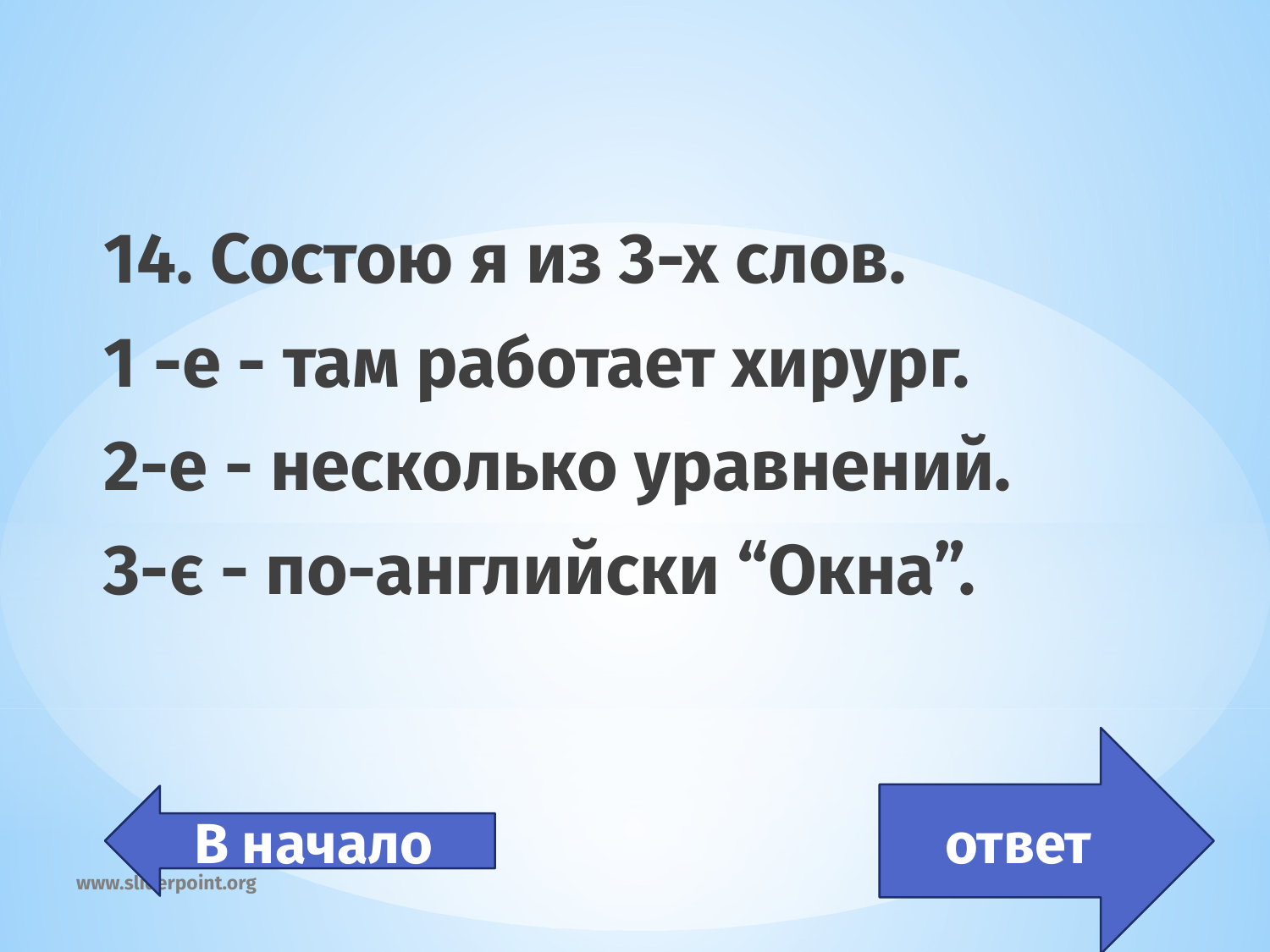

14. Состою я из 3-х слов.
1 -е - там работает хирург.
2-е - несколько уравнений.
3-є - по-английски “Окна”.

ответ
В начало
О. система Windows
www.sliderpoint.org